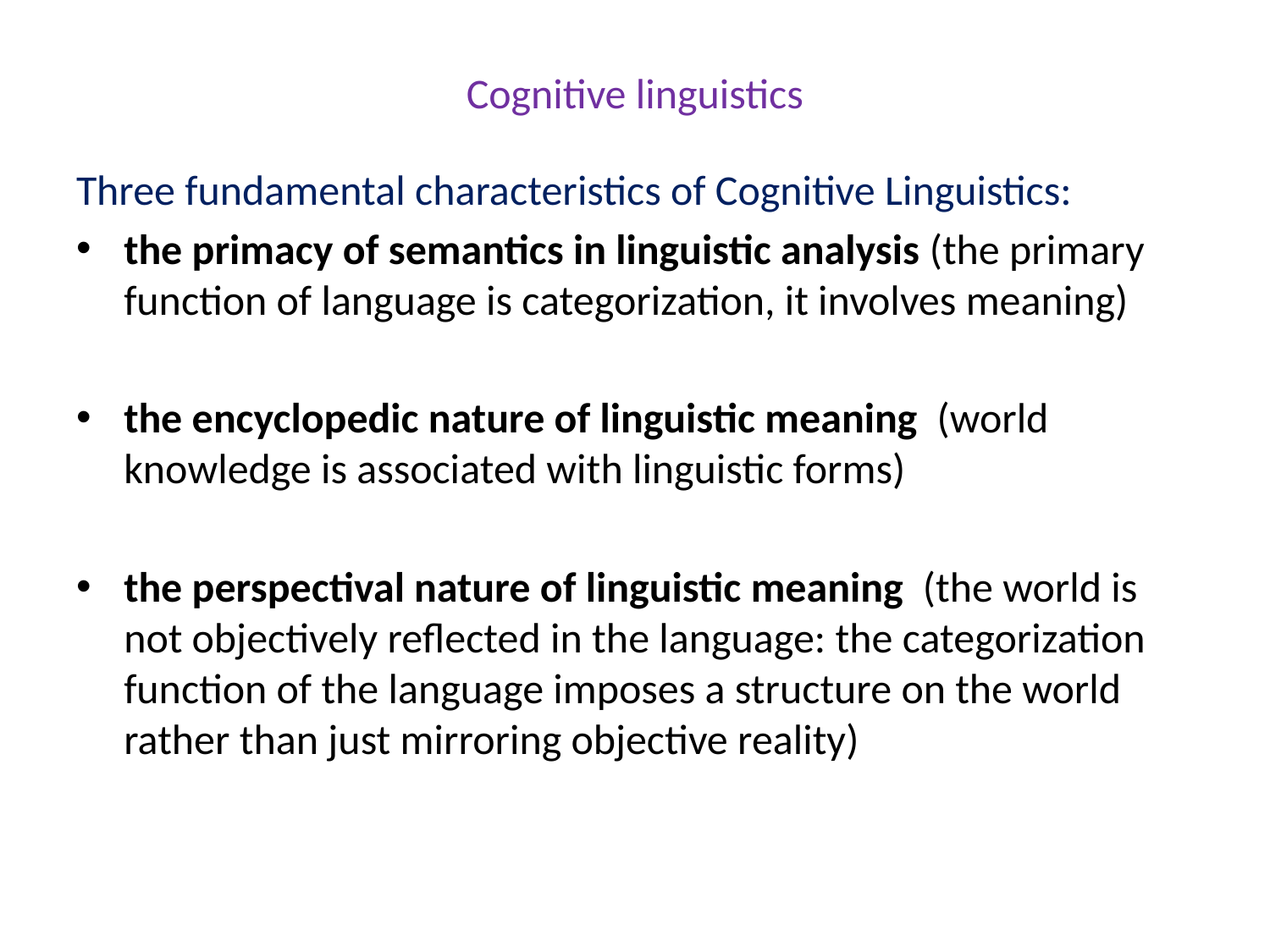

# Cognitive linguistics
Three fundamental characteristics of Cognitive Linguistics:
the primacy of semantics in linguistic analysis (the primary function of language is categorization, it involves meaning)

the encyclopedic nature of linguistic meaning  (world knowledge is associated with linguistic forms)

the perspectival nature of linguistic meaning  (the world is not objectively reflected in the language: the categorization function of the language imposes a structure on the world rather than just mirroring objective reality)